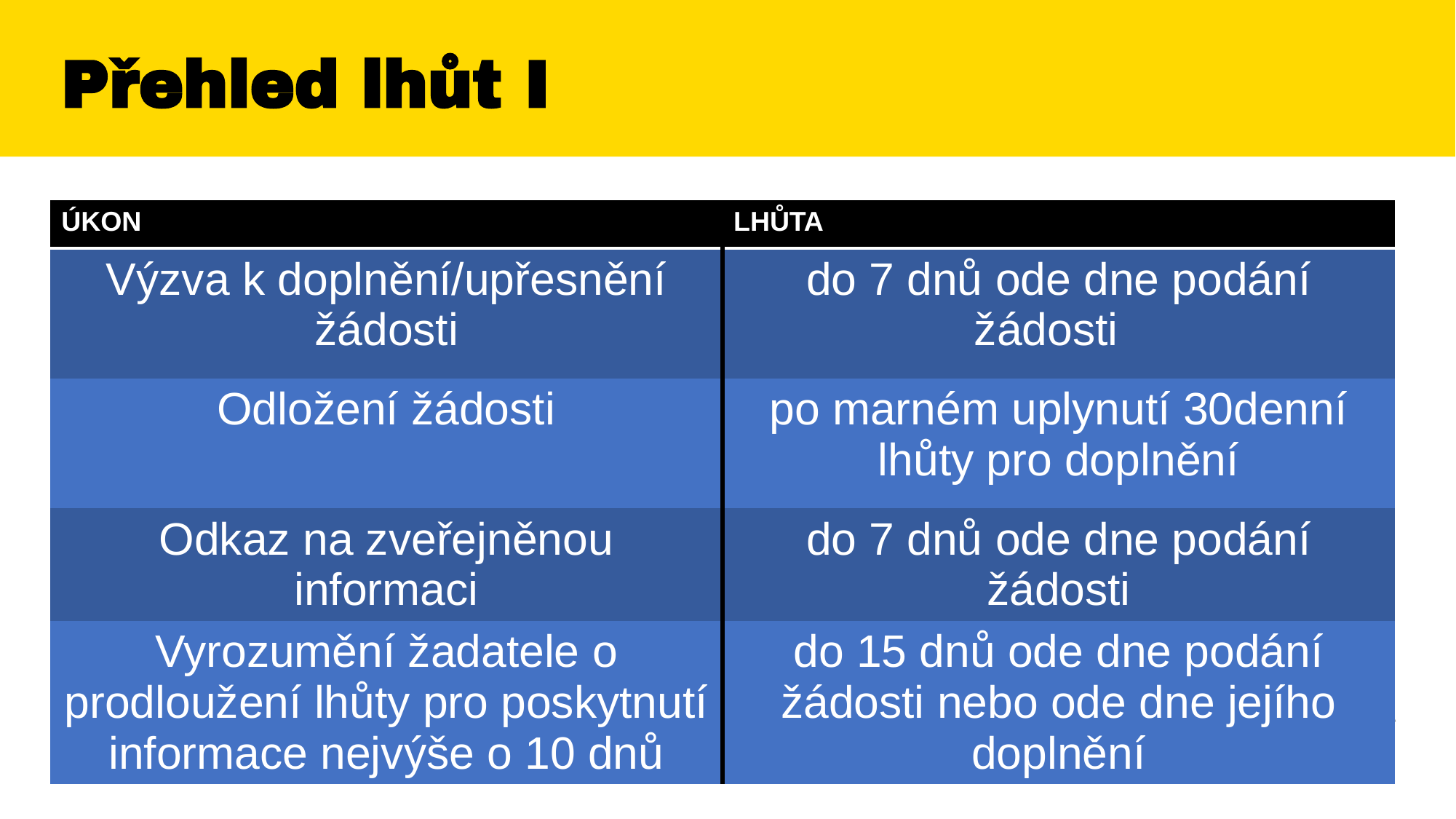

# Přehled lhůt I
| ÚKON | LHŮTA |
| --- | --- |
| Výzva k doplnění/upřesnění žádosti | do 7 dnů ode dne podání žádosti |
| Odložení žádosti | po marném uplynutí 30denní lhůty pro doplnění |
| Odkaz na zveřejněnou informaci | do 7 dnů ode dne podání žádosti |
| Vyrozumění žadatele o prodloužení lhůty pro poskytnutí informace nejvýše o 10 dnů | do 15 dnů ode dne podání žádosti nebo ode dne jejího doplnění |
6